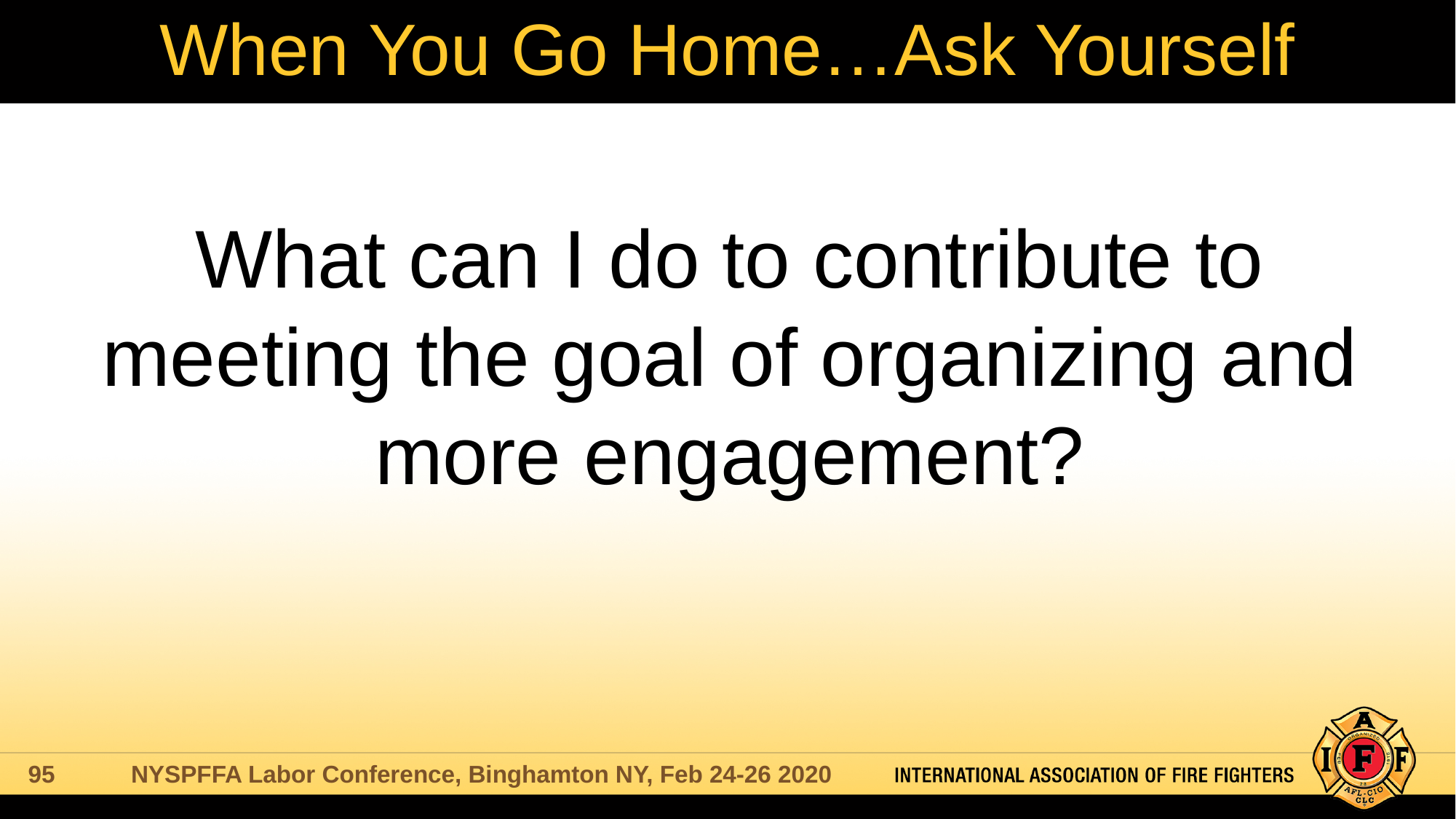

# When You Go Home…Ask Yourself

What can I do to contribute to meeting the goal of organizing and more engagement?

NYSPFFA Labor Conference, Binghamton NY, Feb 24-26 2020